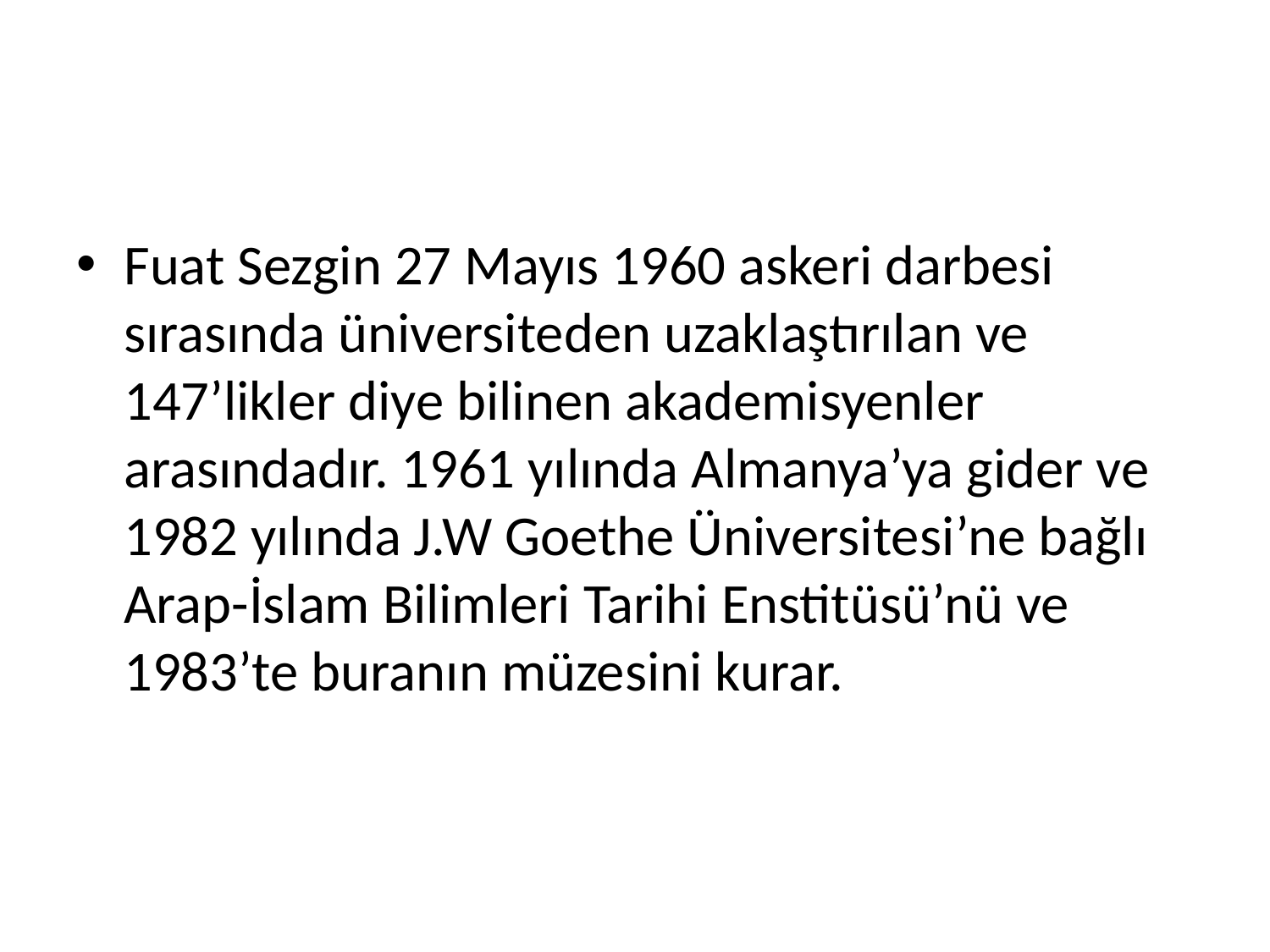

#
Fuat Sezgin 27 Mayıs 1960 askeri darbesi sırasında üniversiteden uzaklaştırılan ve 147’likler diye bilinen akademisyenler arasındadır. 1961 yılında Almanya’ya gider ve 1982 yılında J.W Goethe Üniversitesi’ne bağlı Arap-İslam Bilimleri Tarihi Enstitüsü’nü ve 1983’te buranın müzesini kurar.